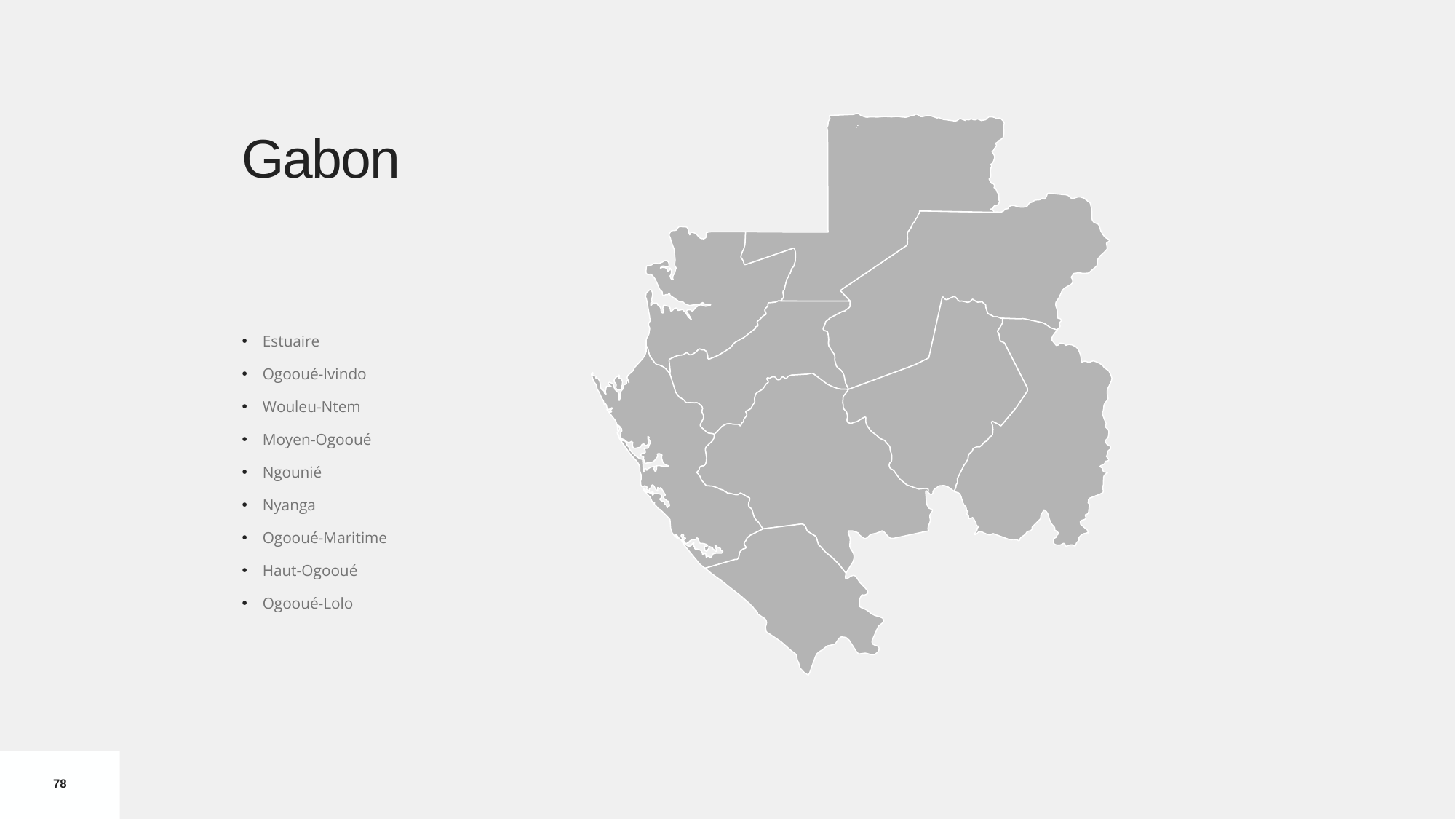

# Gabon

Estuaire
Ogooué-Ivindo
Wouleu-Ntem
Moyen-Ogooué
Ngounié
Nyanga
Ogooué-Maritime
Haut-Ogooué
Ogooué-Lolo